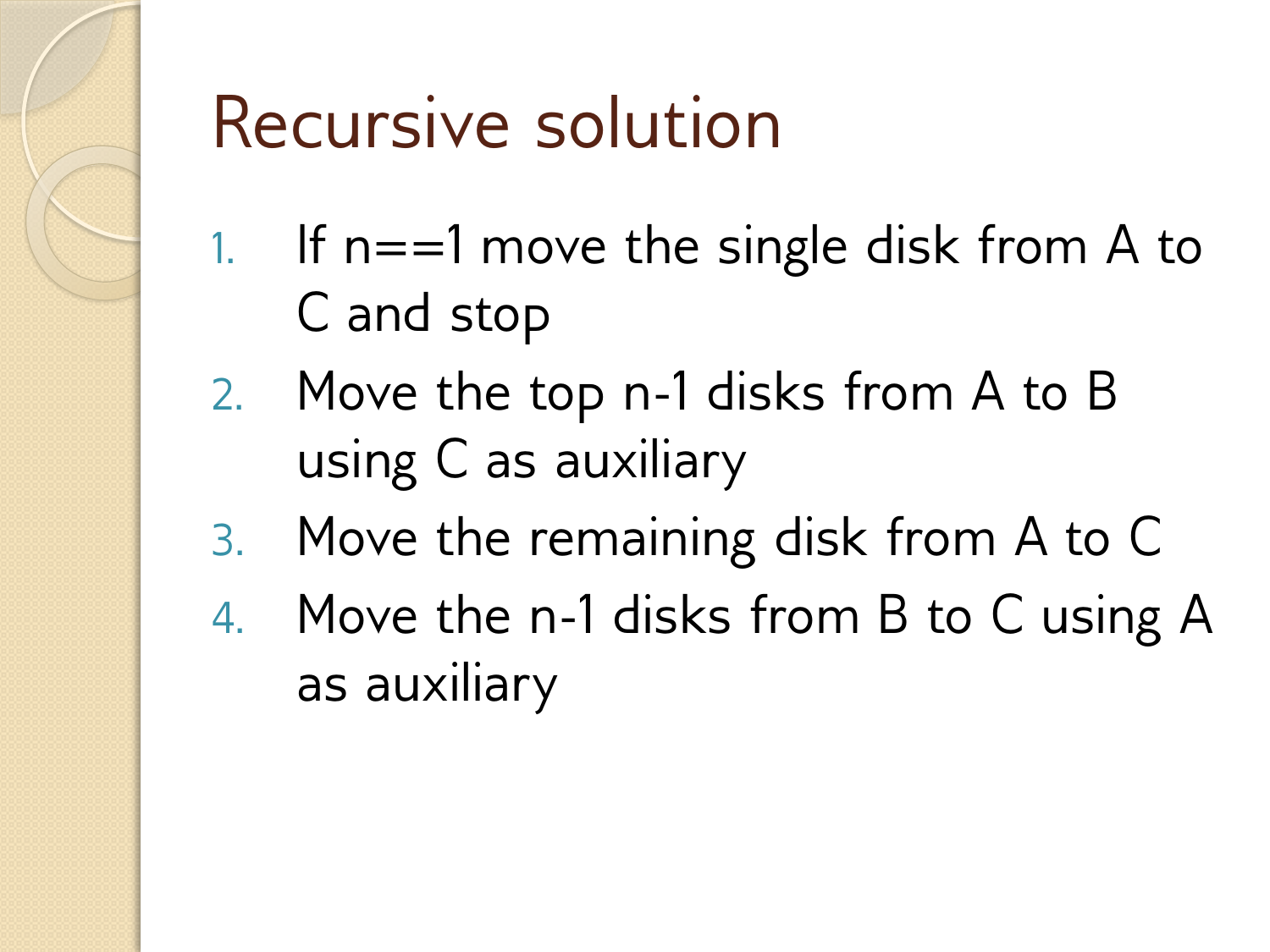

# Recursive solution
If n==1 move the single disk from A to C and stop
Move the top n-1 disks from A to B using C as auxiliary
Move the remaining disk from A to C
Move the n-1 disks from B to C using A as auxiliary